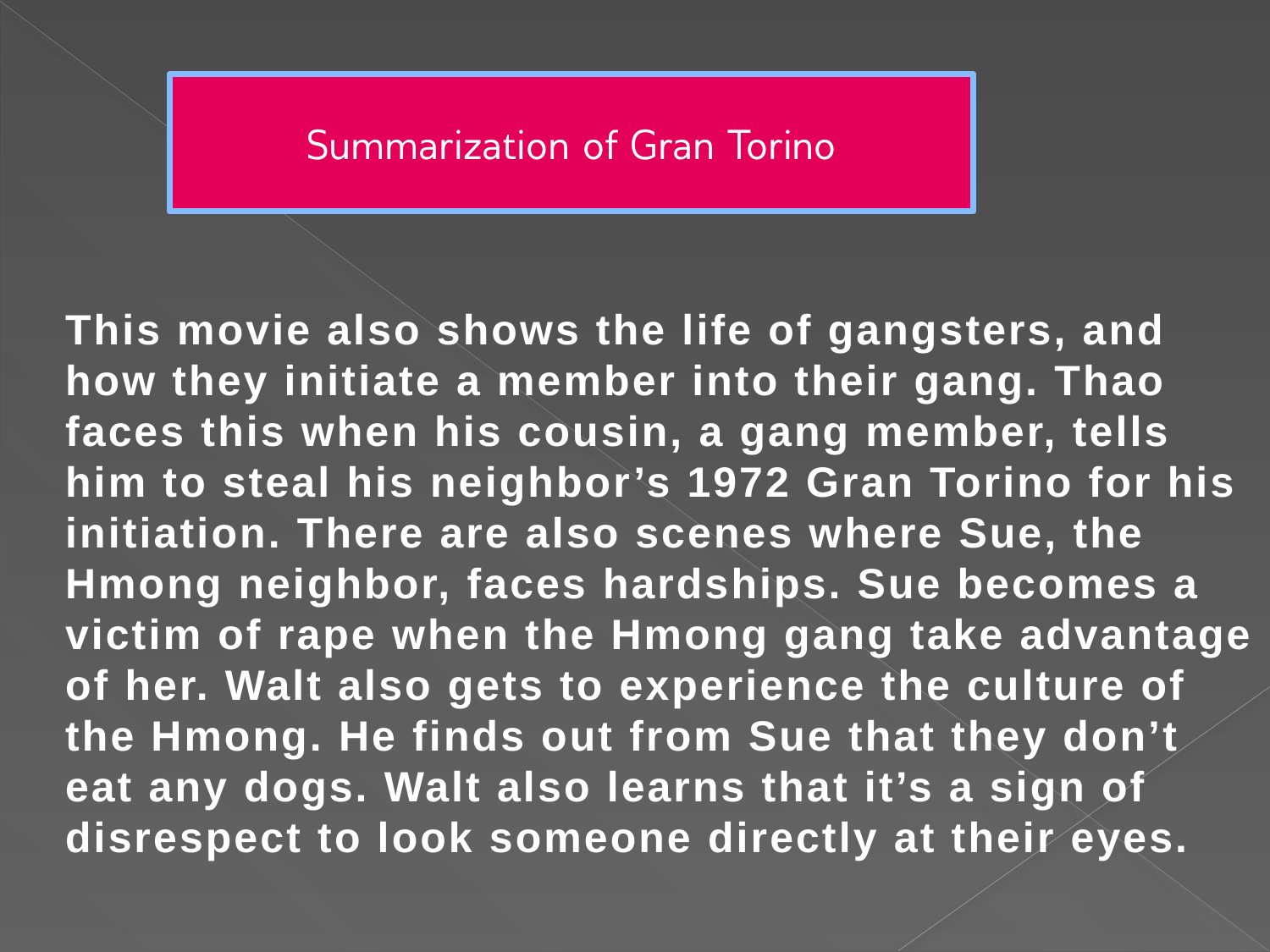

Summarization of Gran Torino
This movie also shows the life of gangsters, and how they initiate a member into their gang. Thao faces this when his cousin, a gang member, tells him to steal his neighbor’s 1972 Gran Torino for his initiation. There are also scenes where Sue, the Hmong neighbor, faces hardships. Sue becomes a victim of rape when the Hmong gang take advantage of her. Walt also gets to experience the culture of the Hmong. He finds out from Sue that they don’t eat any dogs. Walt also learns that it’s a sign of disrespect to look someone directly at their eyes.